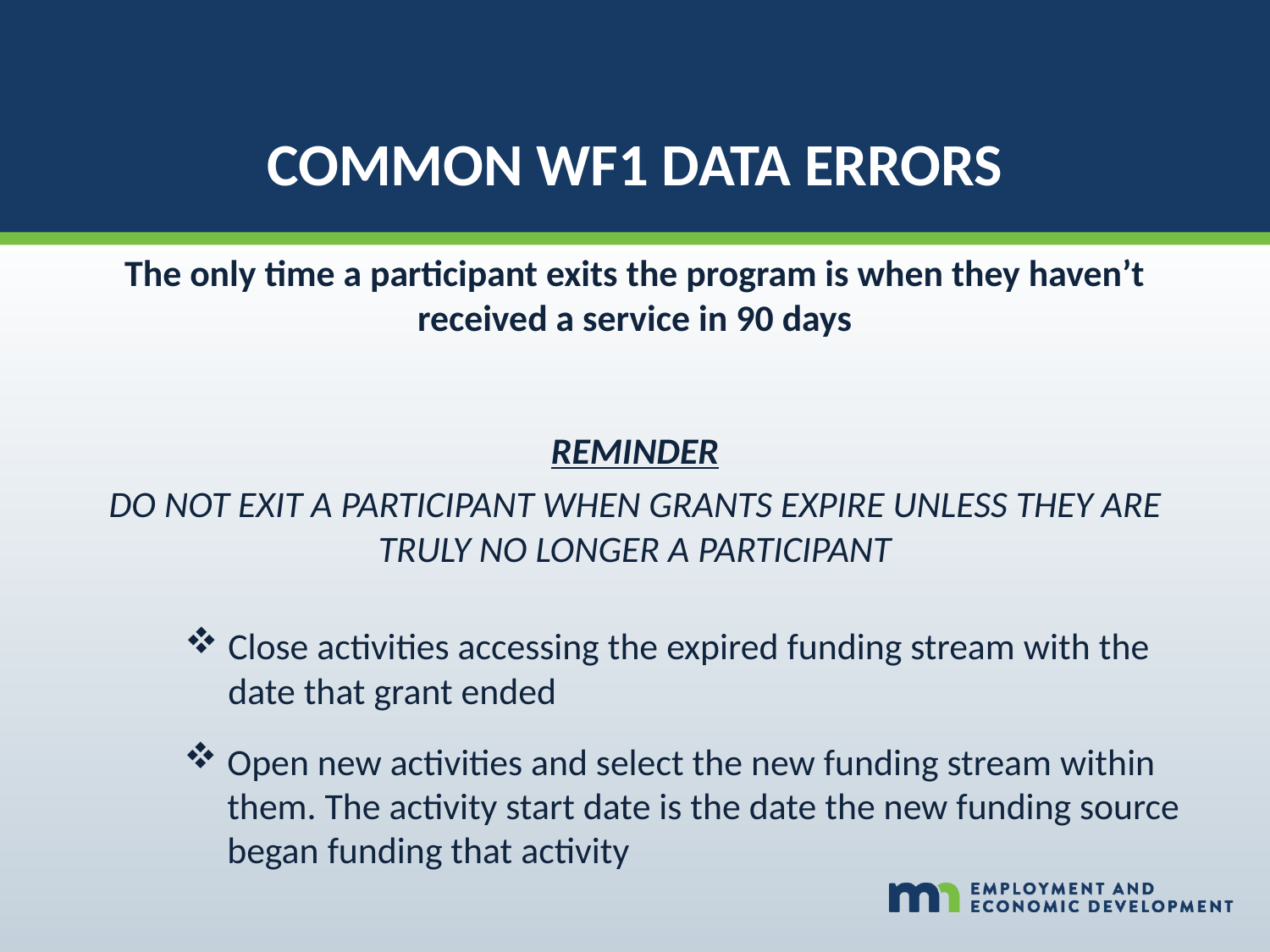

COMMON WF1 DATA ERRORS
The only time a participant exits the program is when they haven’t received a service in 90 days

REMINDER
DO NOT EXIT A PARTICIPANT WHEN GRANTS EXPIRE UNLESS THEY ARE TRULY NO LONGER A PARTICIPANT
Close activities accessing the expired funding stream with the date that grant ended
Open new activities and select the new funding stream within them. The activity start date is the date the new funding source began funding that activity